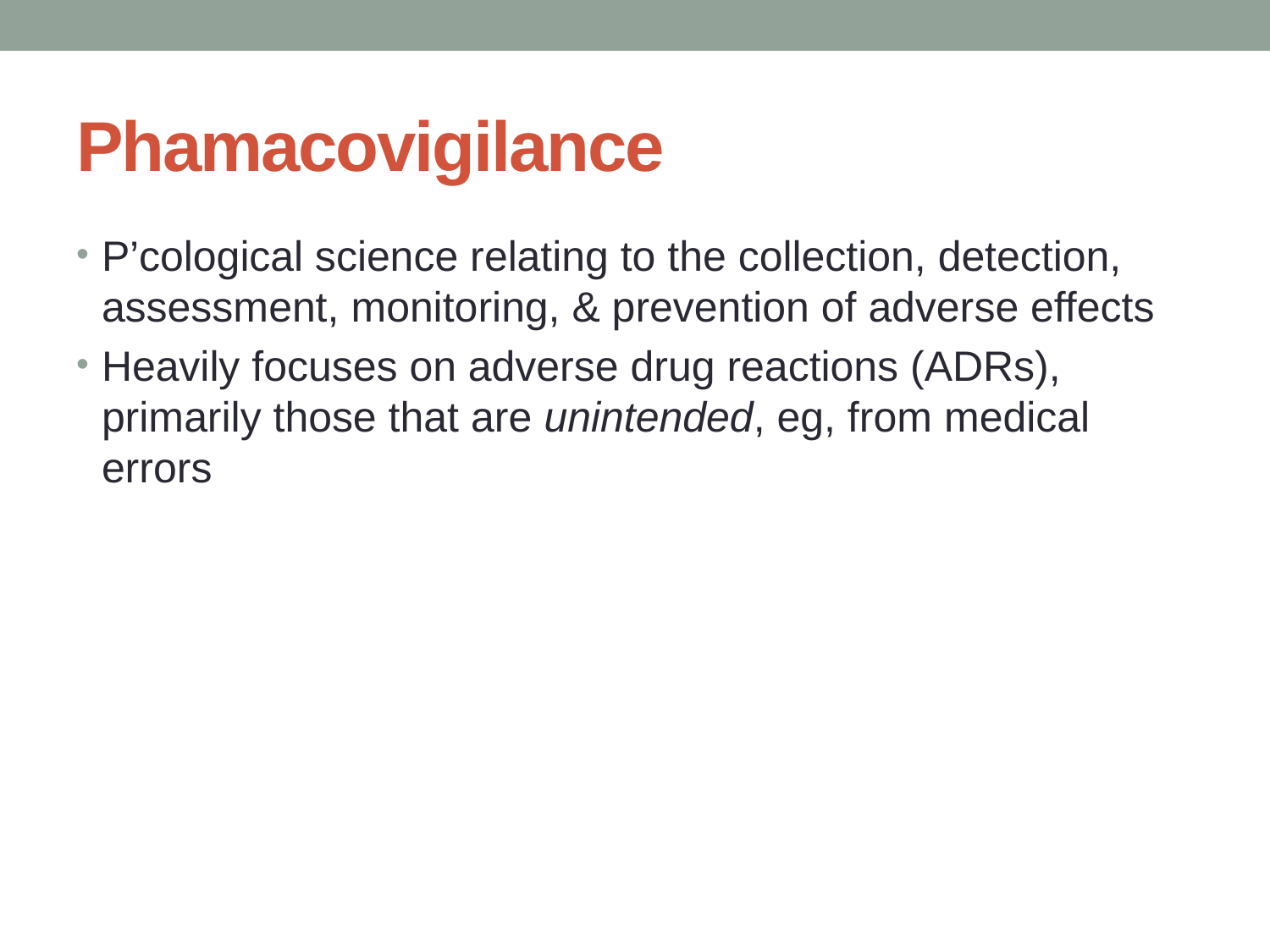

# Phamacovigilance
P’cological science relating to the collection, detection, assessment, monitoring, & prevention of adverse effects
Heavily focuses on adverse drug reactions (ADRs), primarily those that are unintended, eg, from medical errors